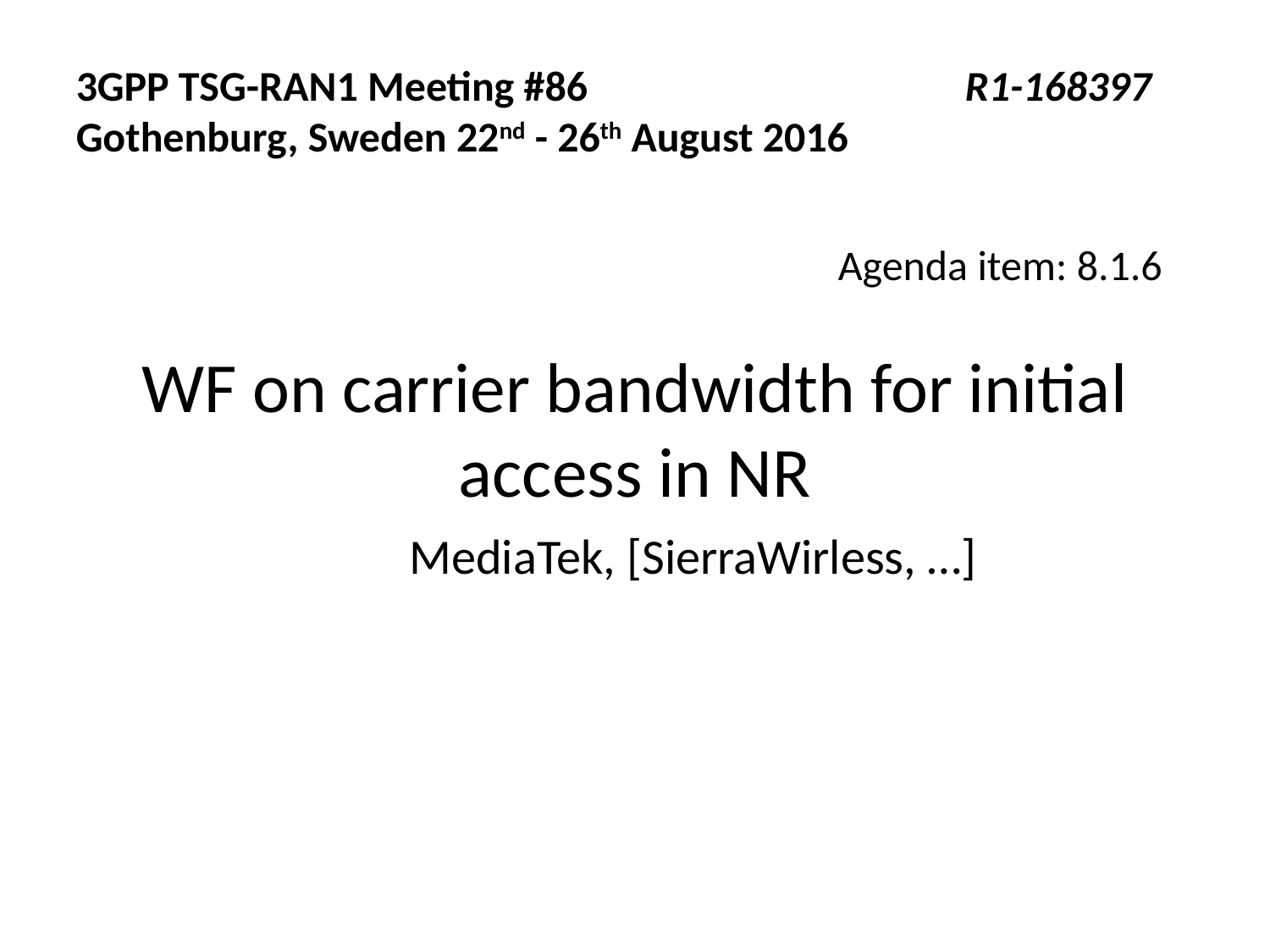

3GPP TSG-RAN1 Meeting #86			R1-168397
Gothenburg, Sweden 22nd - 26th August 2016
Agenda item: 8.1.6
WF on carrier bandwidth for initial access in NR
MediaTek, [SierraWirless, …]